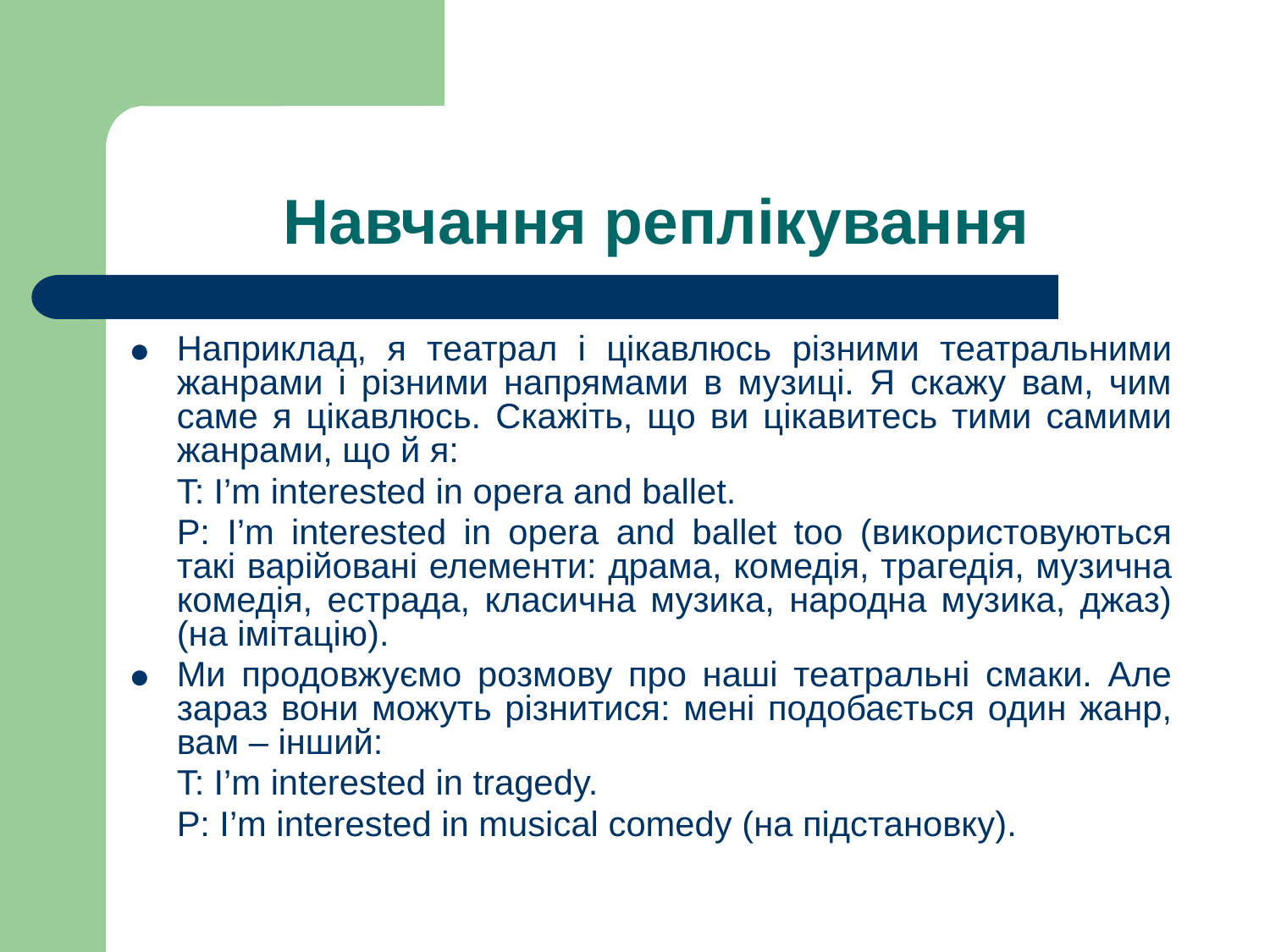

# Навчання реплікування
Наприклад, я театрал і цікавлюсь різними театральними жанрами і різними напрямами в музиці. Я скажу вам, чим саме я цікавлюсь. Скажіть, що ви цікавитесь тими самими жанрами, що й я:
	T: I’m interested in opera and ballet.
	P: I’m interested in opera and ballet too (використовуються такі варійовані елементи: драма, комедія, трагедія, музична комедія, естрада, класична музика, народна музика, джаз) (на імітацію).
Ми продовжуємо розмову про наші театральні смаки. Але зараз вони можуть різнитися: мені подобається один жанр, вам – інший:
	T: I’m interested in tragedy.
	P: I’m interested in musical comedy (на підстановку).